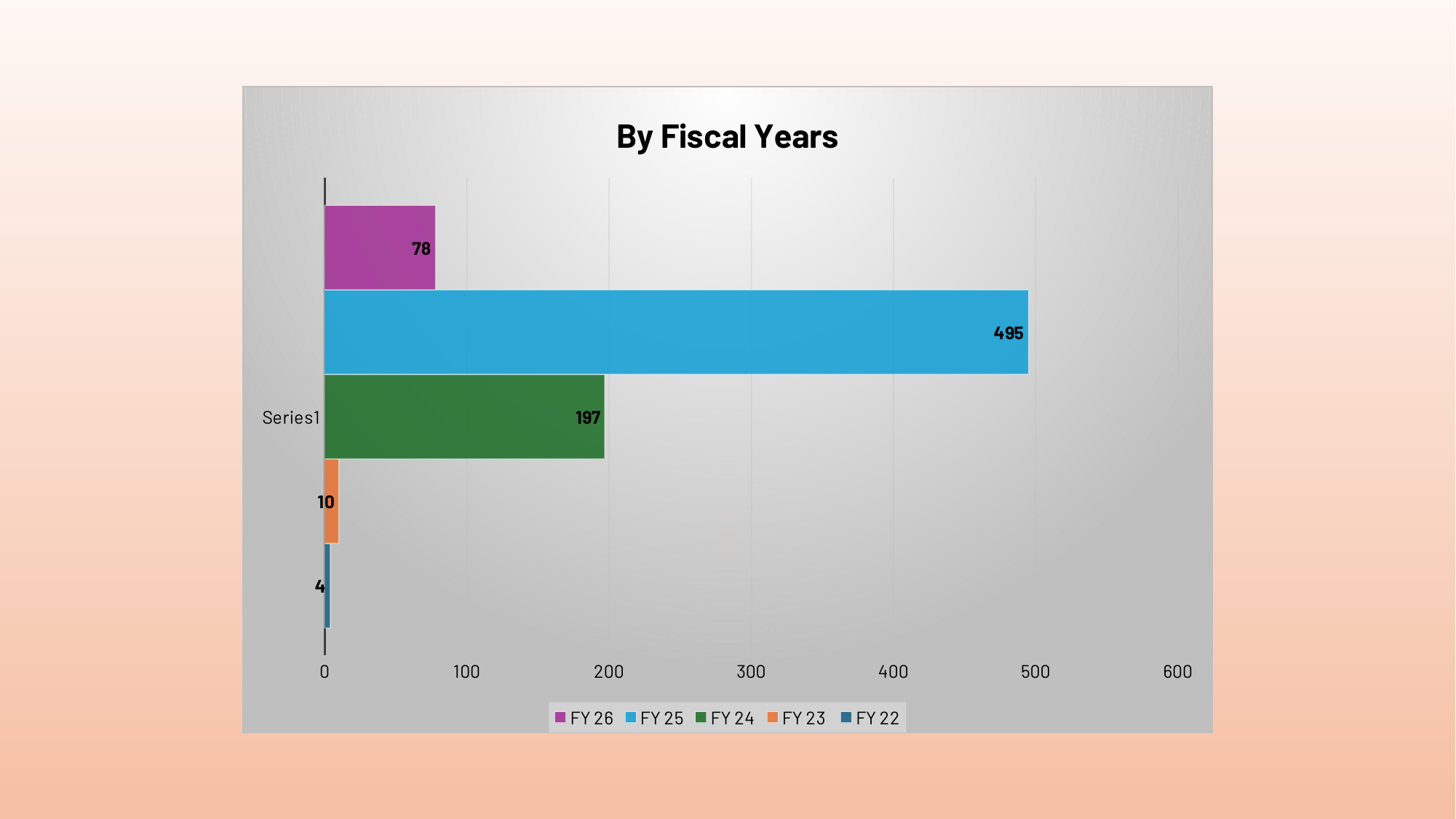

### Chart: By Fiscal Years

| Category | FY 22 | FY 23  | FY 24 | FY 25 | FY 26 |
|---|---|---|---|---|---|
|  | 4.0 | 10.0 | 197.0 | 495.0 | 78.0 |